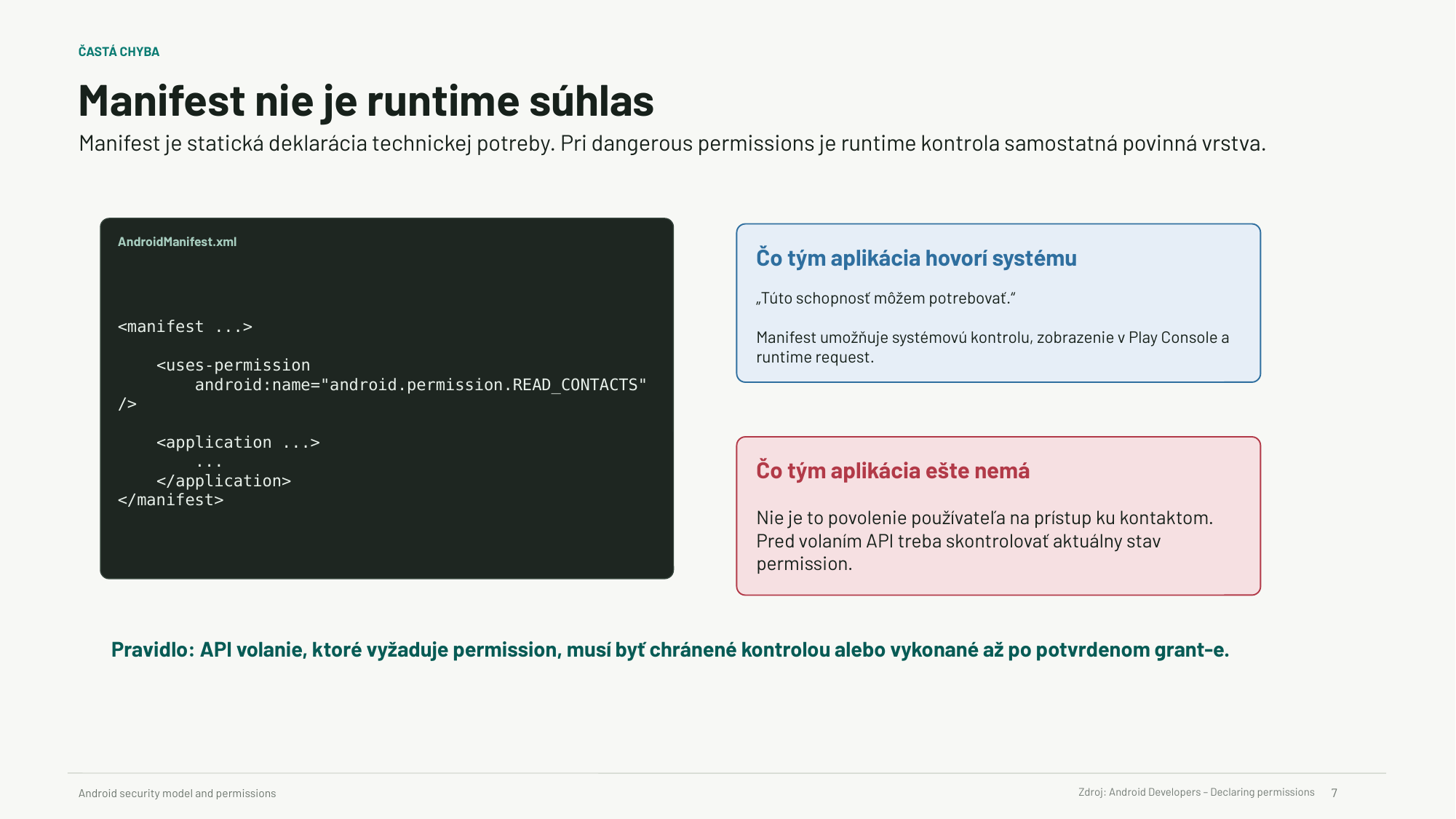

ČASTÁ CHYBA
Manifest nie je runtime súhlas
Manifest je statická deklarácia technickej potreby. Pri dangerous permissions je runtime kontrola samostatná povinná vrstva.

AndroidManifest.xml
Čo tým aplikácia hovorí systému
<manifest ...>

    <uses-permission
        android:name="android.permission.READ_CONTACTS" />

    <application ...>
        ...
    </application>
</manifest>
„Túto schopnosť môžem potrebovať.“

Manifest umožňuje systémovú kontrolu, zobrazenie v Play Console a runtime request.

Čo tým aplikácia ešte nemá
Nie je to povolenie používateľa na prístup ku kontaktom. Pred volaním API treba skontrolovať aktuálny stav permission.
Pravidlo: API volanie, ktoré vyžaduje permission, musí byť chránené kontrolou alebo vykonané až po potvrdenom grant-e.
7
Zdroj: Android Developers – Declaring permissions